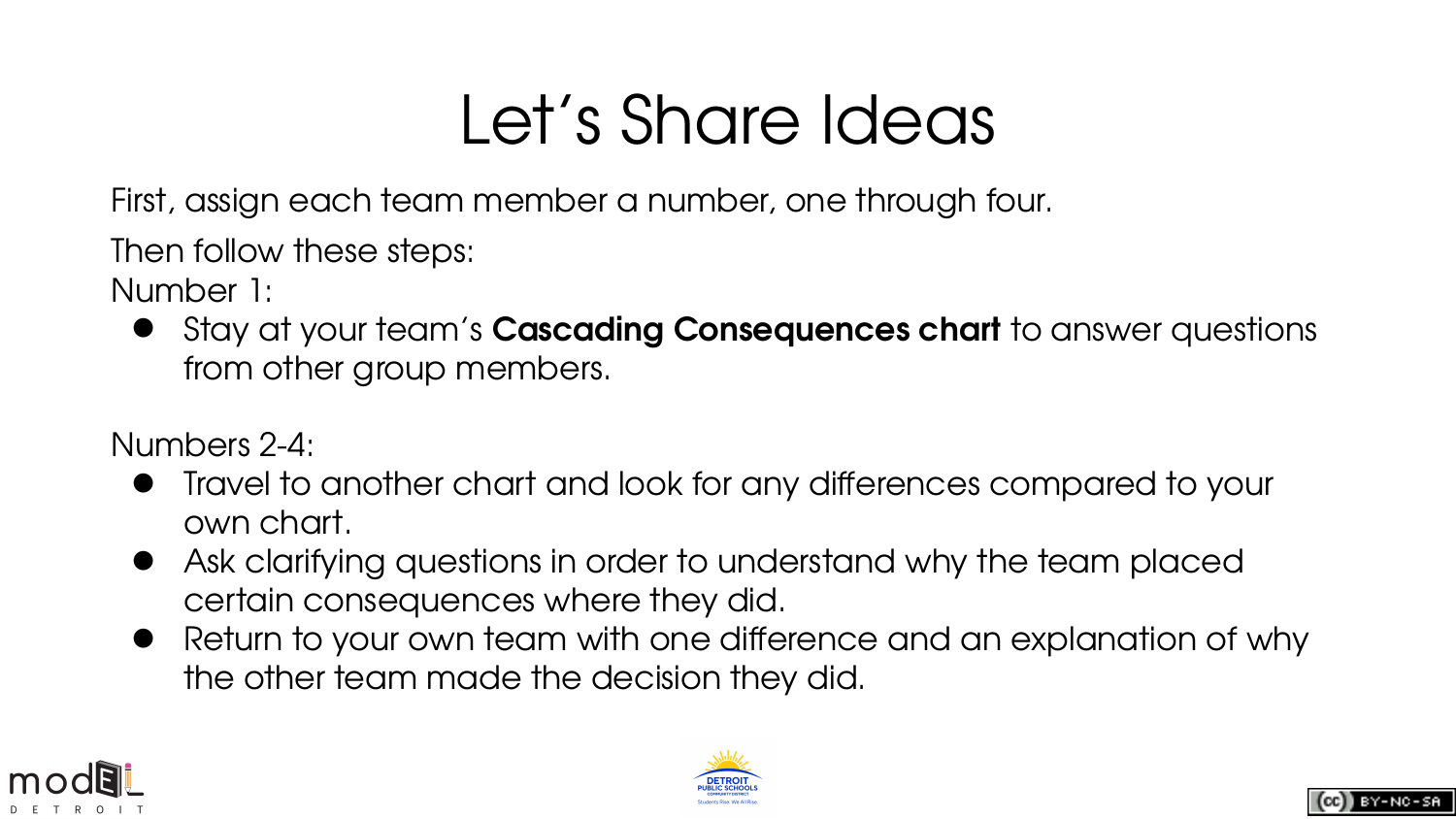

# Let’s Share Ideas
First, assign each team member a number, one through four.
Then follow these steps:
Number 1:
Stay at your team’s Cascading Consequences chart to answer questions from other group members.

Numbers 2-4:
Travel to another chart and look for any differences compared to your own chart.
Ask clarifying questions in order to understand why the team placed certain consequences where they did.
Return to your own team with one difference and an explanation of why the other team made the decision they did.